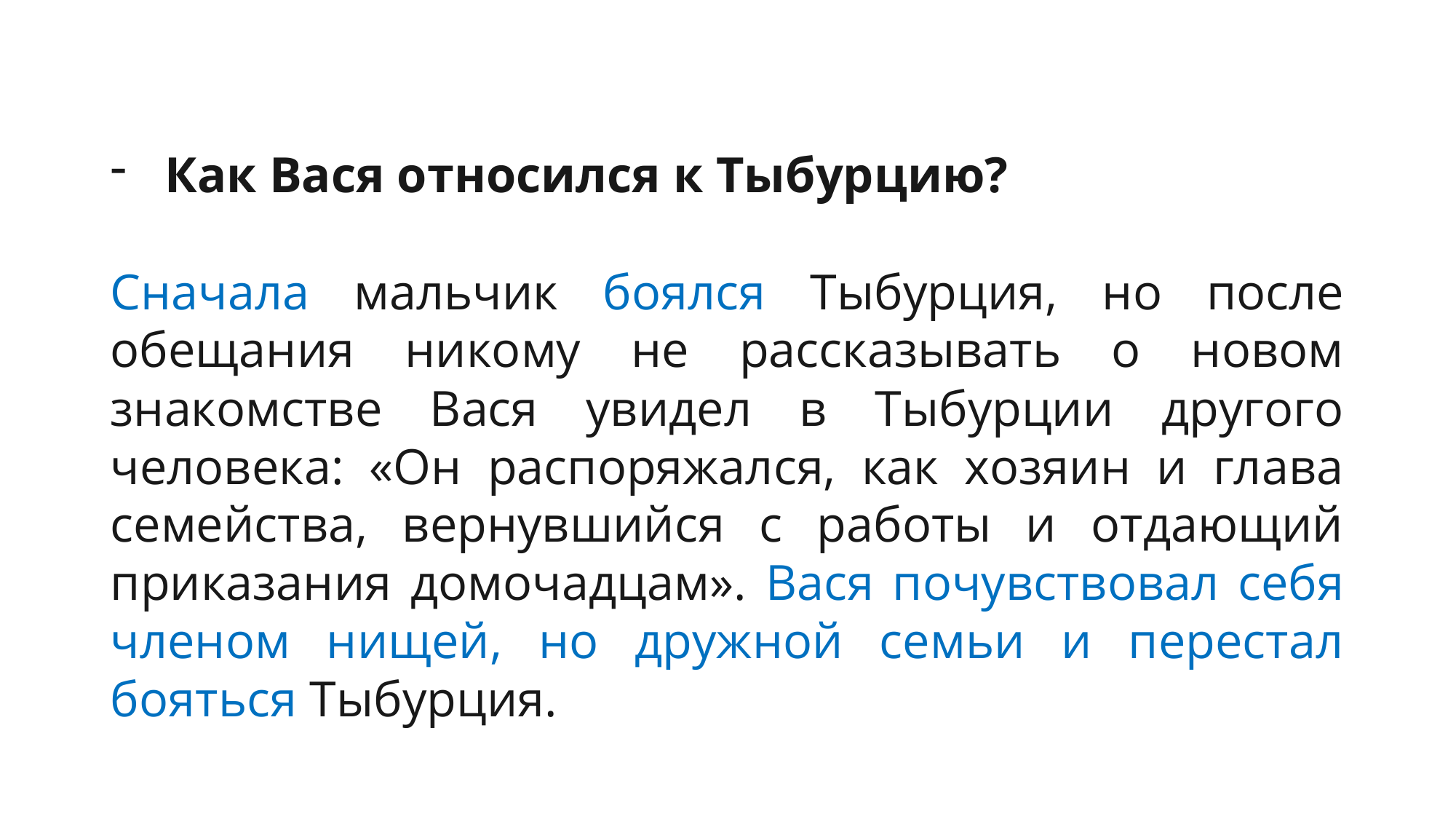

Как Вася относился к Тыбурцию?

Сначала мальчик боялся Тыбурция, но после обещания никому не рассказывать о новом знакомстве Вася увидел в Тыбурции другого человека: «Он распоряжался, как хозяин и глава семейства, вернувшийся с работы и отдающий приказания домочадцам». Вася почувствовал себя членом нищей, но дружной семьи и перестал бояться Тыбурция.